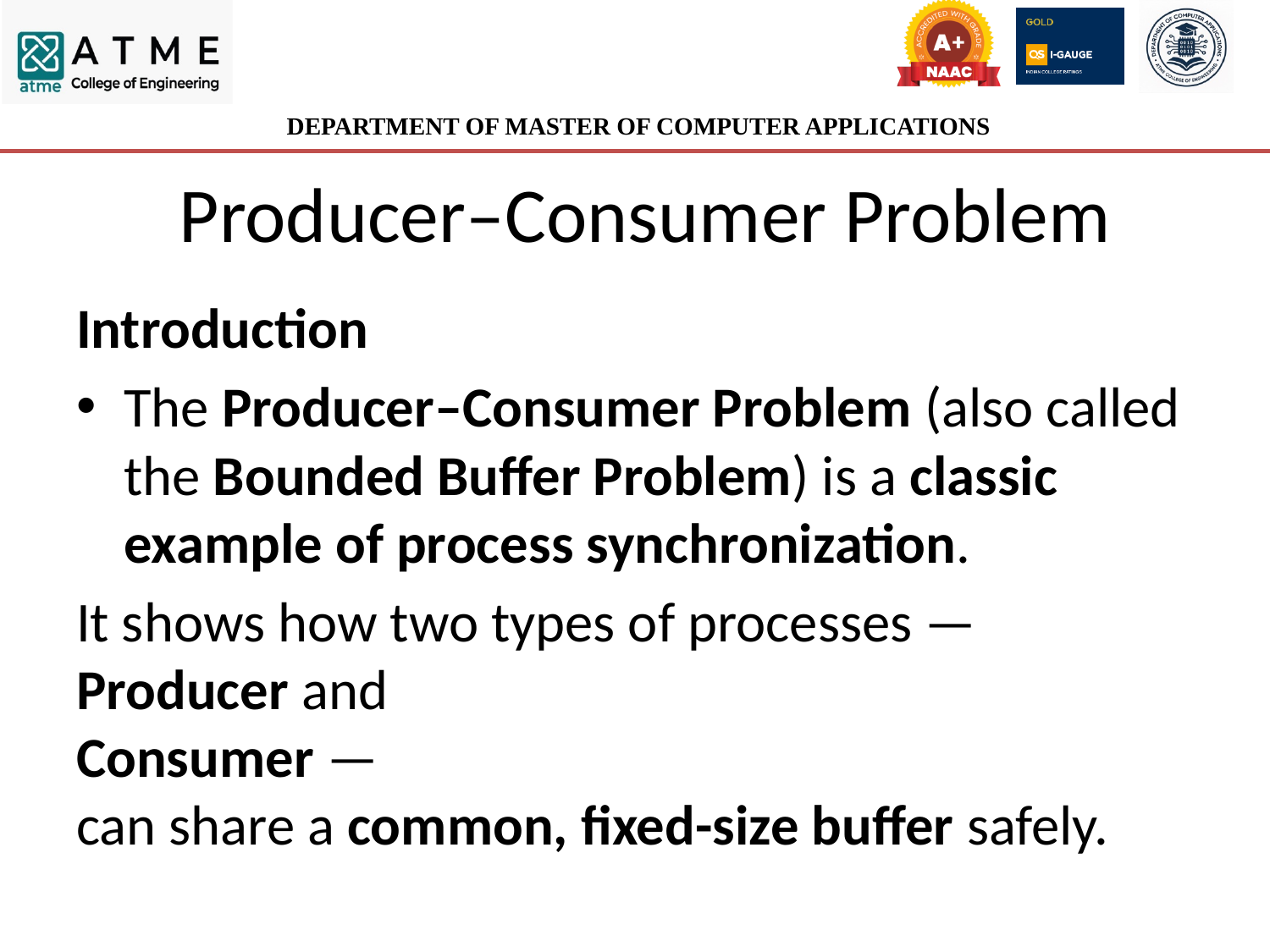

# Producer–Consumer Problem
Introduction
The Producer–Consumer Problem (also called the Bounded Buffer Problem) is a classic example of process synchronization.
It shows how two types of processes —
Producer and
Consumer —
can share a common, fixed-size buffer safely.